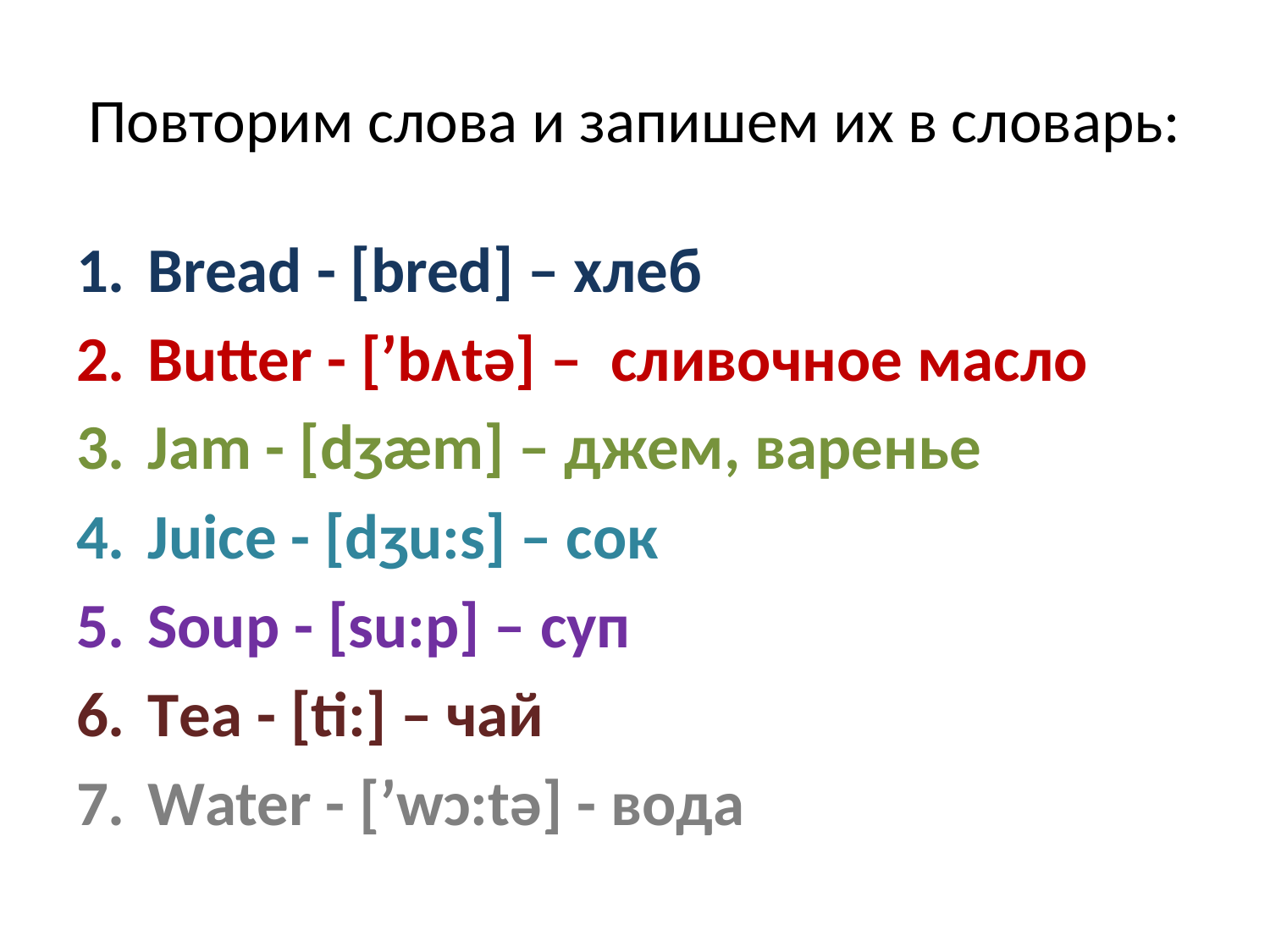

# Повторим слова и запишем их в словарь:
Bread - [bred] – хлеб
Butter - [ʹbʌtə] –  сливочное масло
Jam - [dʒæm] – джем, варенье
Juice - [dʒu:s] – сок
Soup - [su:p] – суп
Tea - [ti:] – чай
Water - [ʹwɔ:tə] - вода